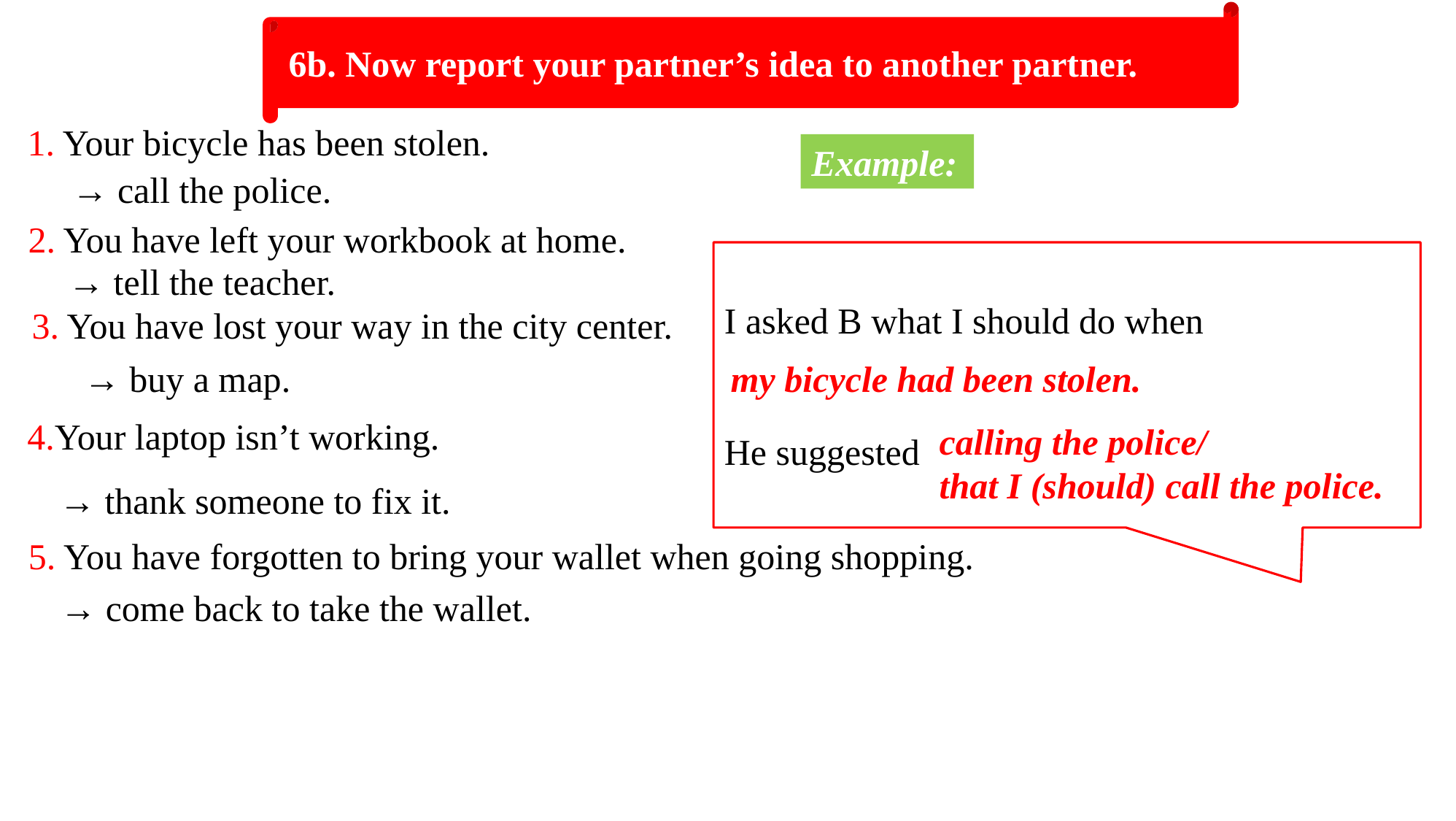

6b. Now report your partner’s idea to another partner.
1. Your bicycle has been stolen.
Example:
→ call the police.
2. You have left your workbook at home.
I asked B what I should do when ………………………….

He suggested ………………………….
→ tell the teacher.
3. You have lost your way in the city center.
→ buy a map.
my bicycle had been stolen.
4.Your laptop isn’t working.
calling the police/
that I (should) call the police.
→ thank someone to fix it.
5. You have forgotten to bring your wallet when going shopping.
→ come back to take the wallet.